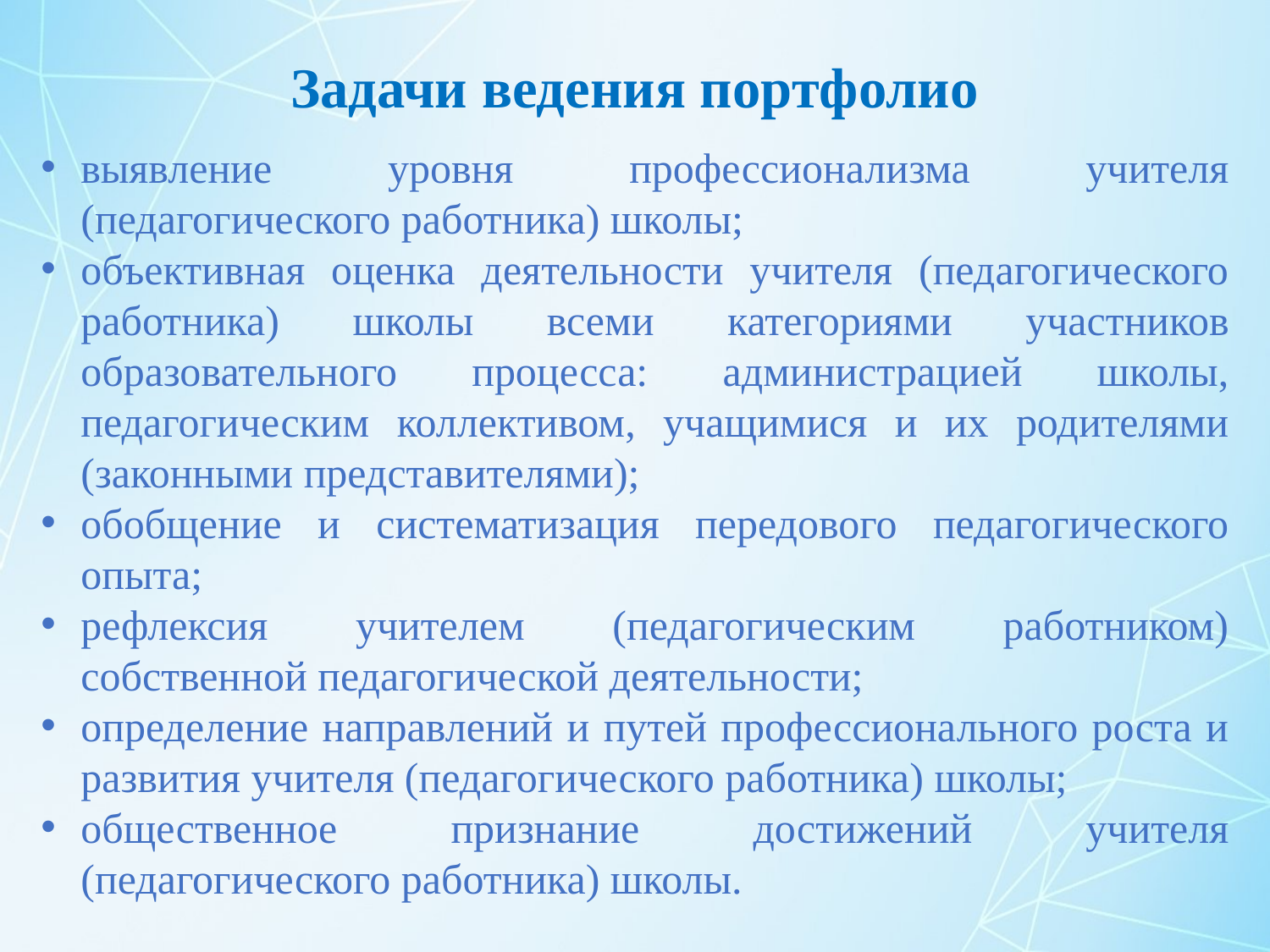

Задачи ведения портфолио
выявление уровня профессионализма учителя (педагогического работника) школы;
объективная оценка деятельности учителя (педагогического работника) школы всеми категориями участников образовательного процесса: администрацией школы, педагогическим коллективом, учащимися и их родителями (законными представителями);
обобщение и систематизация передового педагогического опыта;
рефлексия учителем (педагогическим работником) собственной педагогической деятельности;
определение направлений и путей профессионального роста и развития учителя (педагогического работника) школы;
общественное признание достижений учителя (педагогического работника) школы.